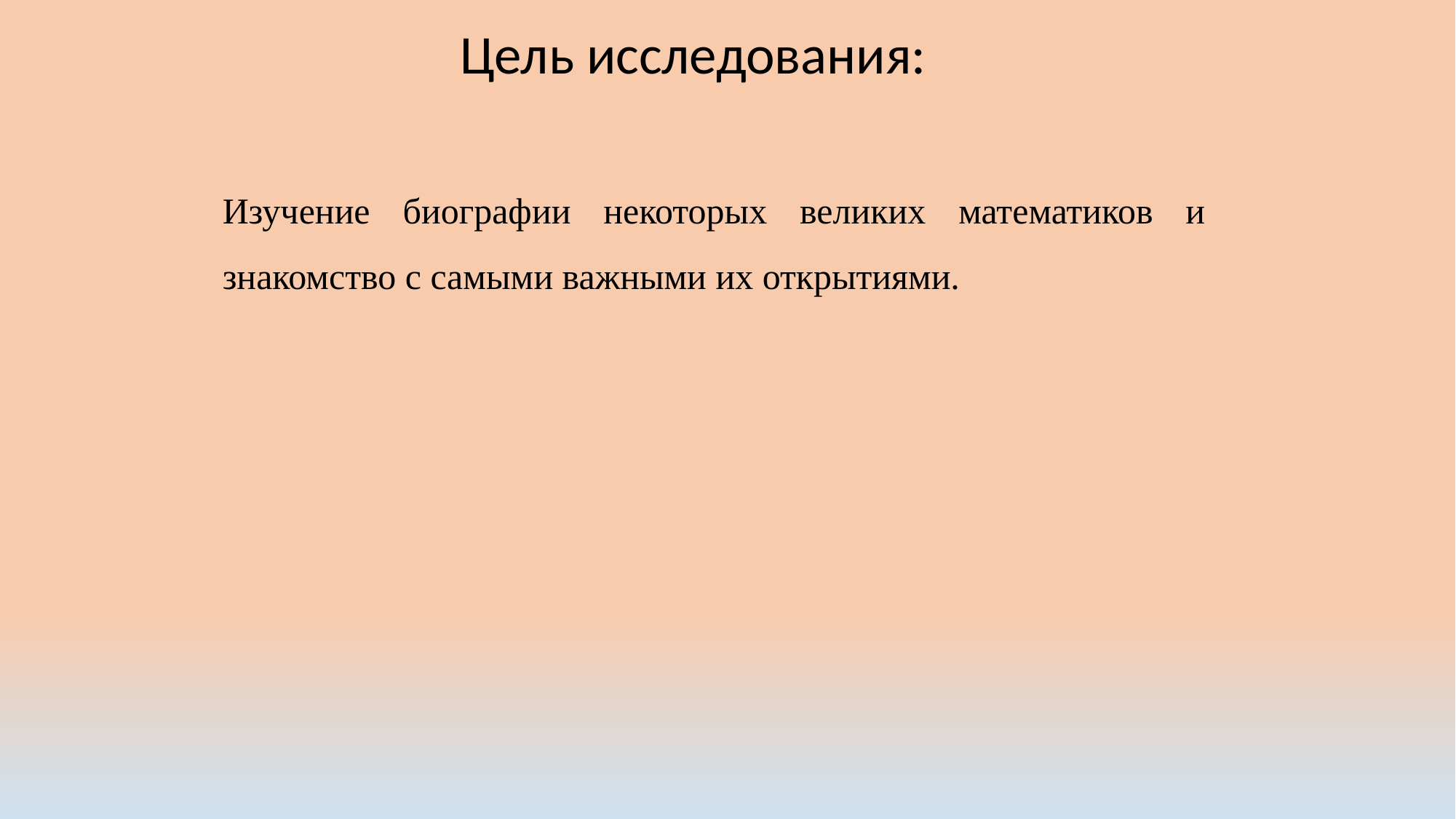

Цель исследования:
Изучение биографии некоторых великих математиков и знакомство с самыми важными их открытиями.